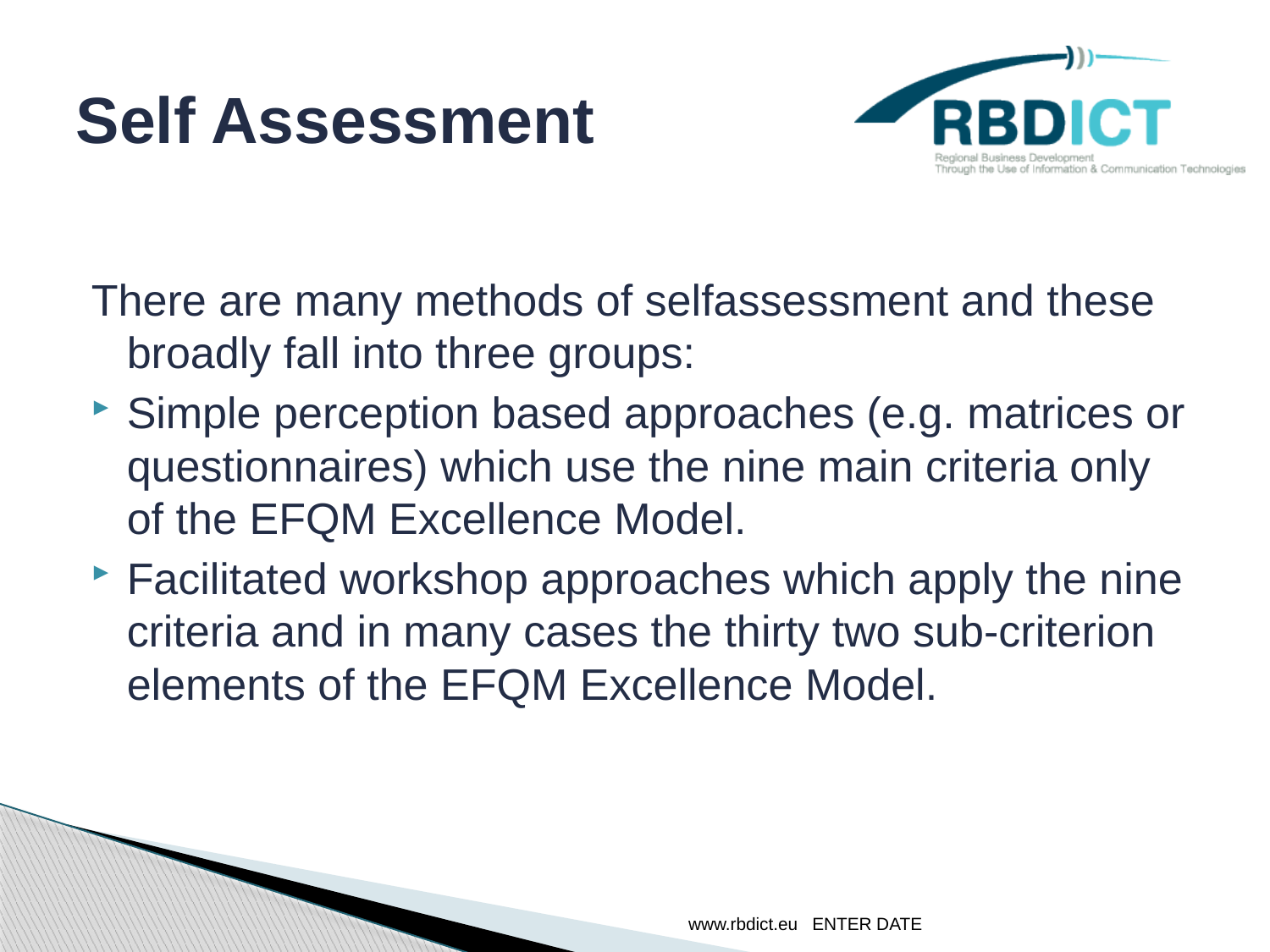

# Self Assessment

There are many methods of selfassessment and these broadly fall into three groups:
Simple perception based approaches (e.g. matrices or questionnaires) which use the nine main criteria only of the EFQM Excellence Model.
Facilitated workshop approaches which apply the nine criteria and in many cases the thirty two sub-criterion elements of the EFQM Excellence Model.
www.rbdict.eu   ENTER DATE